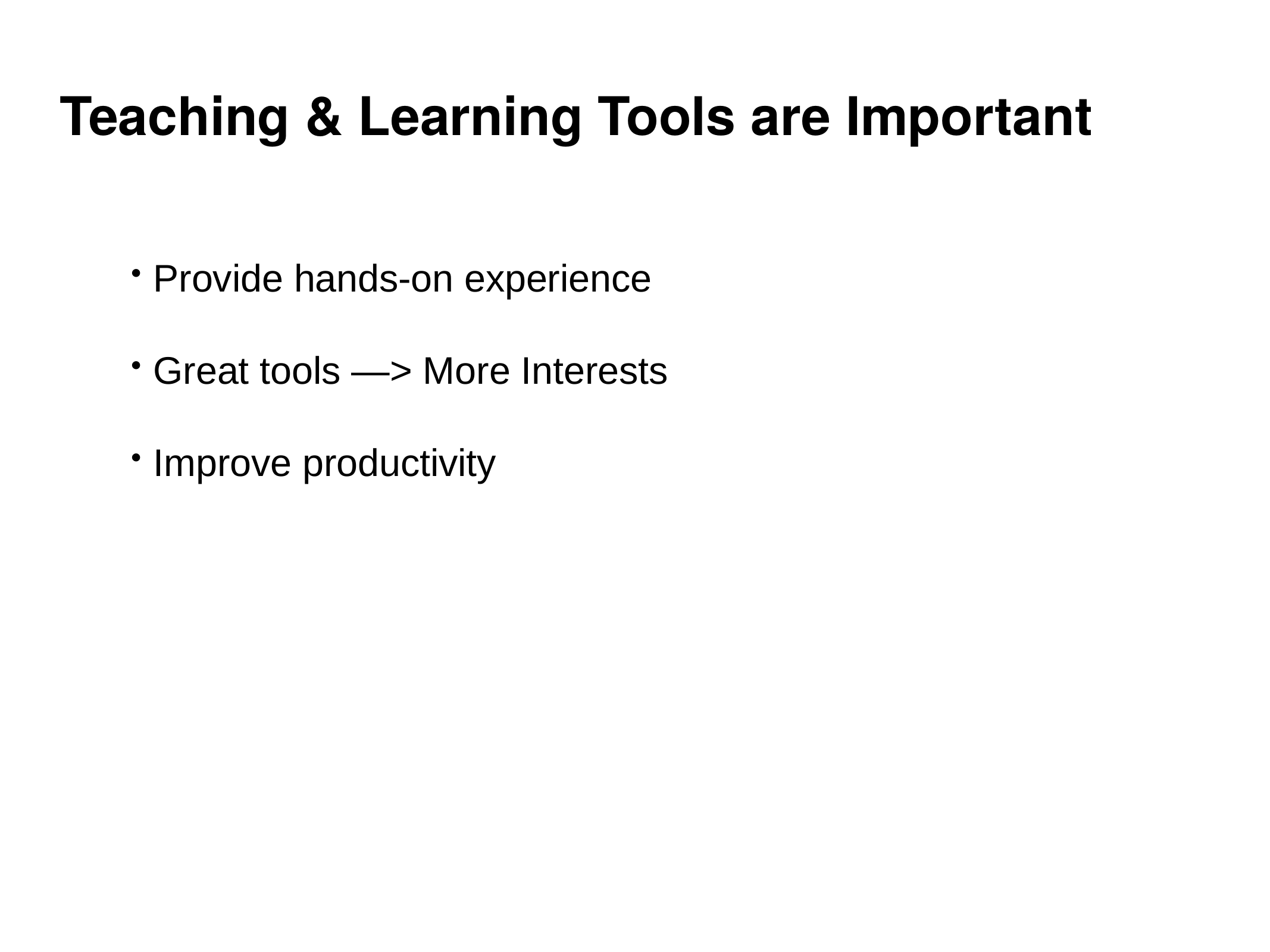

# Teaching & Learning Tools are Important
Provide hands-on experience
Great tools —> More Interests
Improve productivity
28